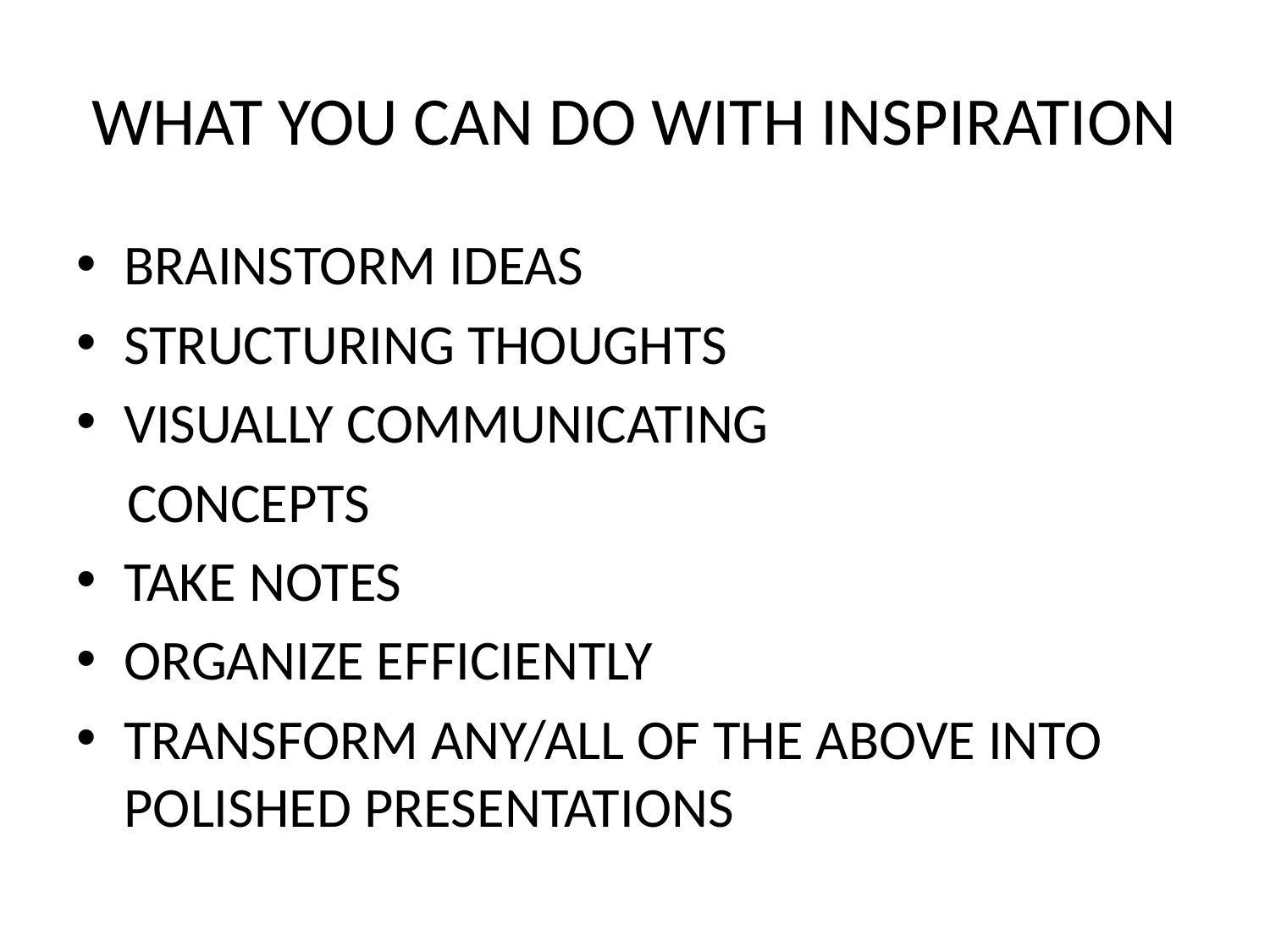

# WHAT YOU CAN DO WITH INSPIRATION
BRAINSTORM IDEAS
STRUCTURING THOUGHTS
VISUALLY COMMUNICATING
    CONCEPTS
TAKE NOTES
ORGANIZE EFFICIENTLY
TRANSFORM ANY/ALL OF THE ABOVE INTO POLISHED PRESENTATIONS